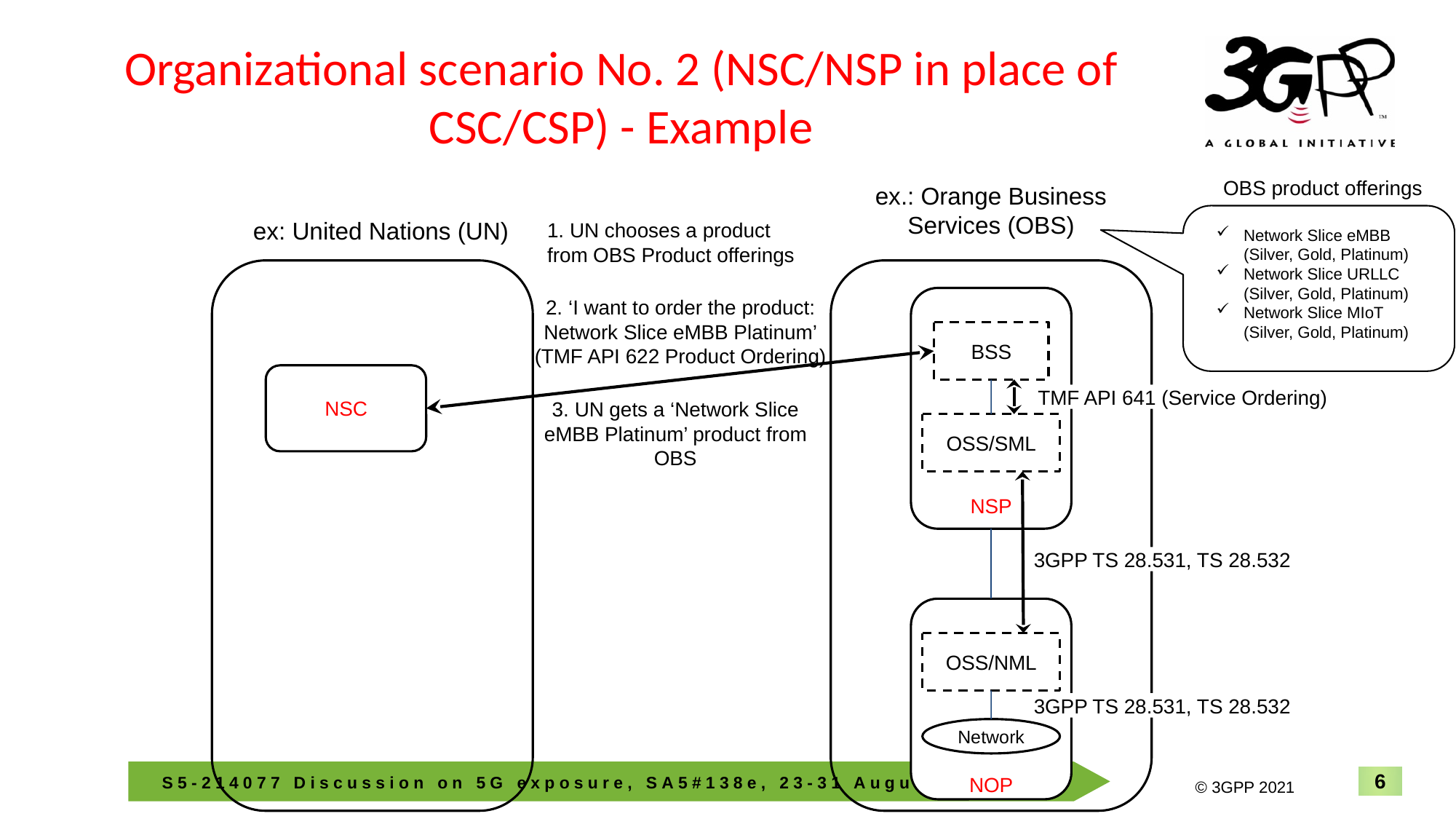

# Organizational scenario No. 2 (NSC/NSP in place of CSC/CSP) - Example
OBS product offerings
ex.: Orange Business
Services (OBS)

Network Slice eMBB (Silver, Gold, Platinum)
Network Slice URLLC (Silver, Gold, Platinum)
Network Slice MIoT (Silver, Gold, Platinum)

ex: United Nations (UN)
1. UN chooses a product from OBS Product offerings

NSP
2. ‘I want to order the product:
Network Slice eMBB Platinum’
(TMF API 622 Product Ordering)
BSS
NSC
TMF API 641 (Service Ordering)
3. UN gets a ‘Network Slice eMBB Platinum’ product from OBS
OSS/SML
3GPP TS 28.531, TS 28.532

NOP
OSS/NML
3GPP TS 28.531, TS 28.532
Network